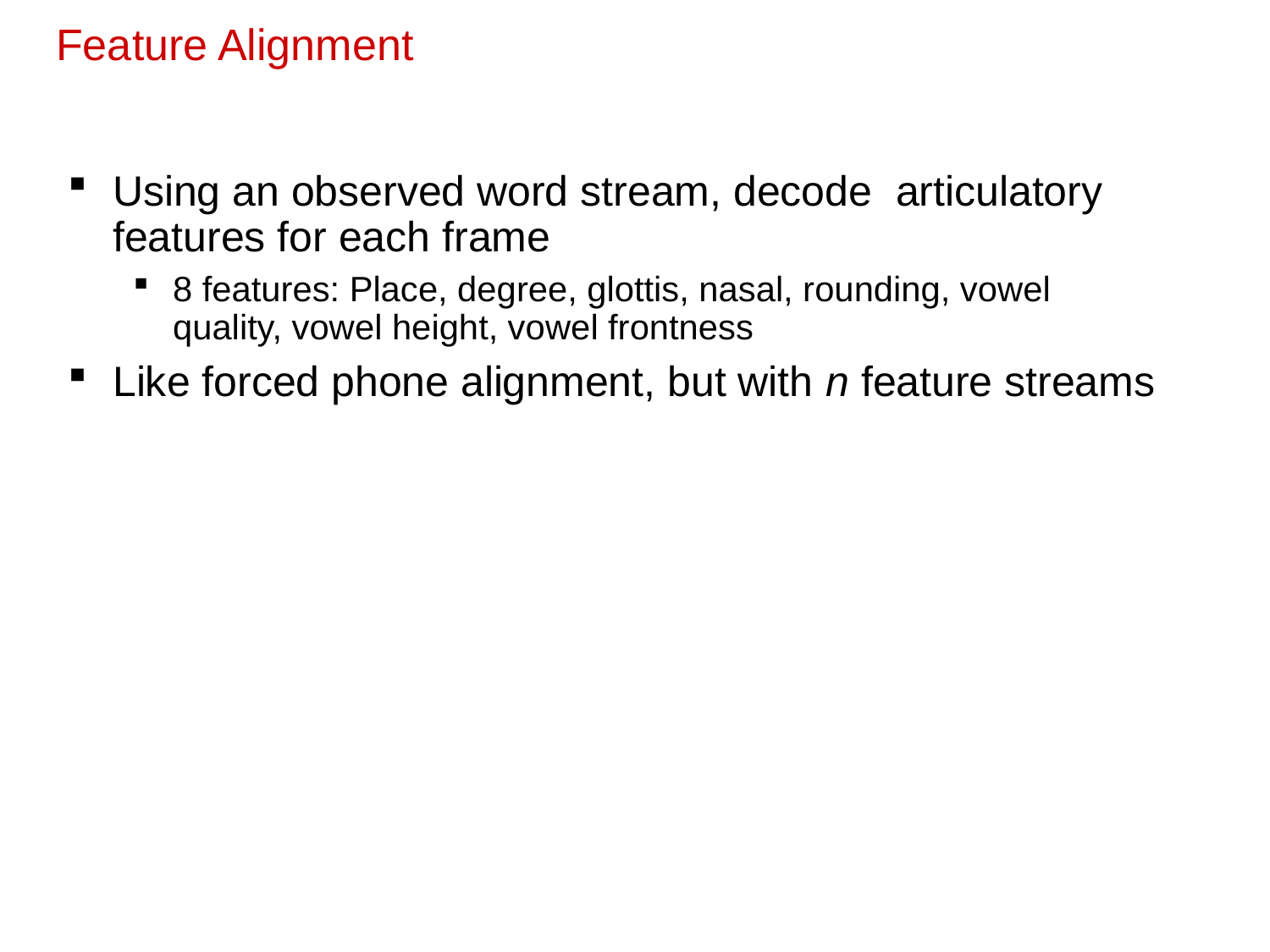

# Feature Alignment
Using an observed word stream, decode  articulatory features for each frame
8 features: Place, degree, glottis, nasal, rounding, vowel quality, vowel height, vowel frontness
Like forced phone alignment, but with n feature streams